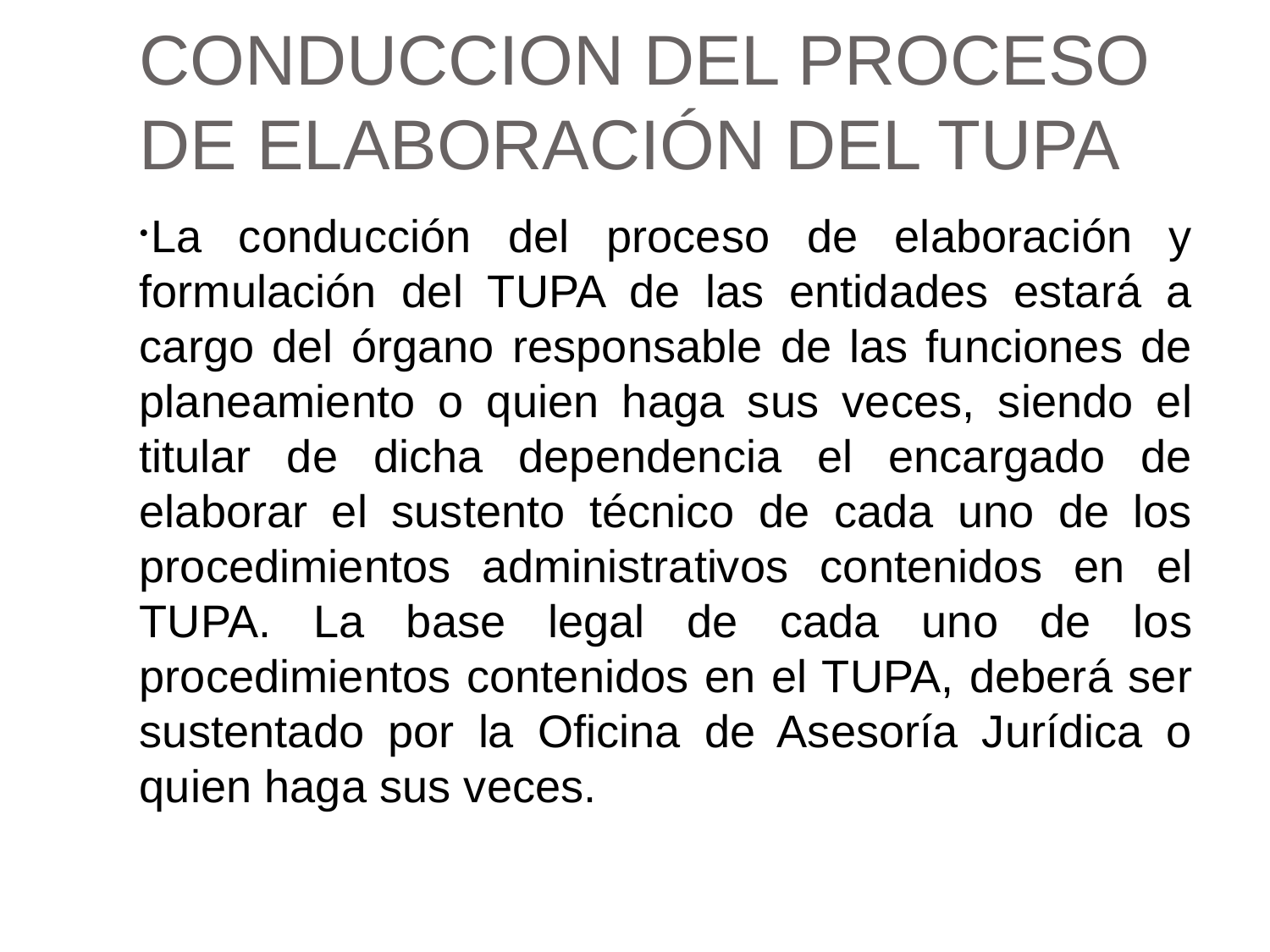

CONDUCCION DEL PROCESO DE ELABORACIÓN DEL TUPA
La conducción del proceso de elaboración y formulación del TUPA de las entidades estará a cargo del órgano responsable de las funciones de planeamiento o quien haga sus veces, siendo el titular de dicha dependencia el encargado de elaborar el sustento técnico de cada uno de los procedimientos administrativos contenidos en el TUPA. La base legal de cada uno de los procedimientos contenidos en el TUPA, deberá ser sustentado por la Oficina de Asesoría Jurídica o quien haga sus veces.